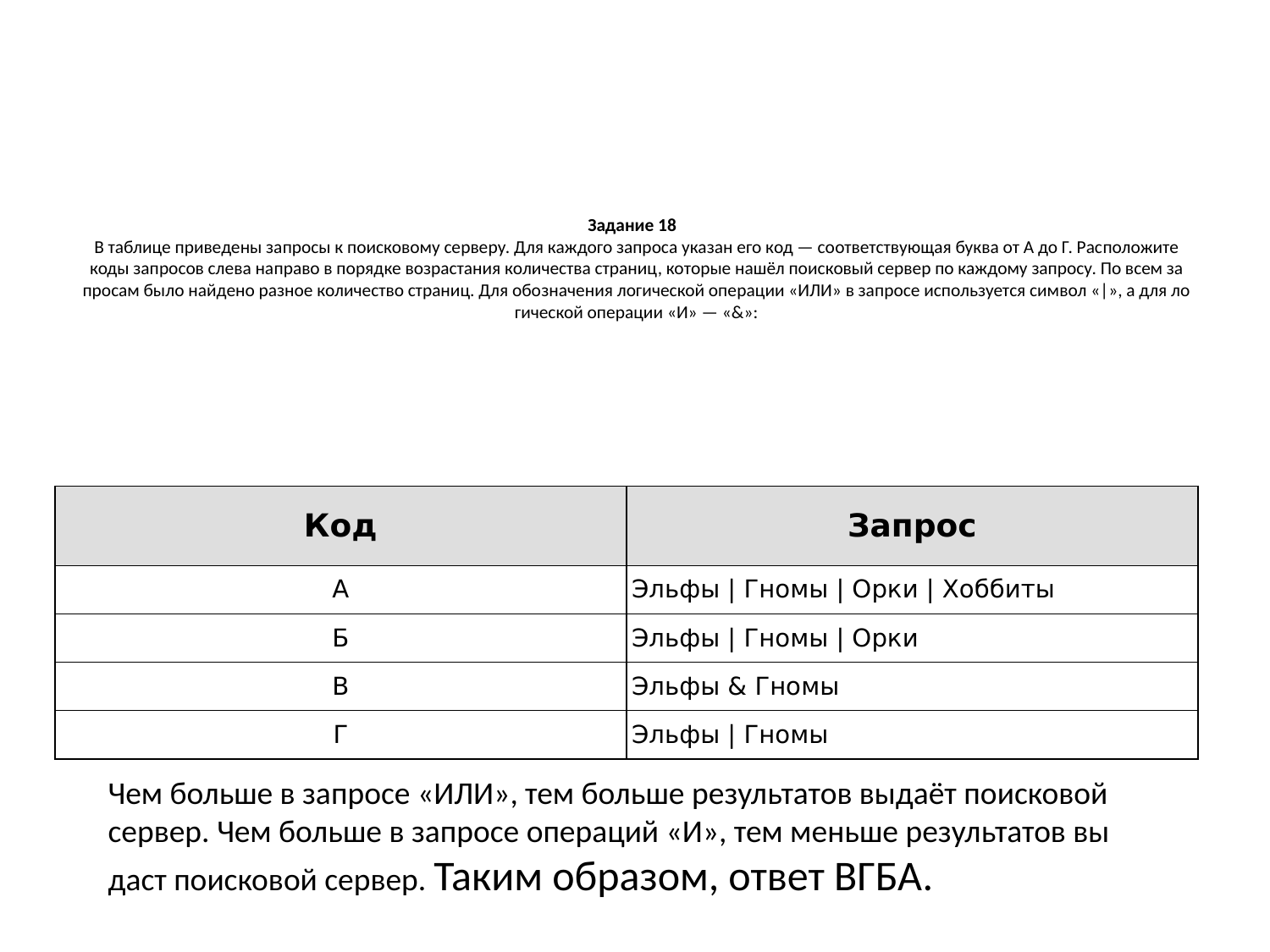

# Задание 18   В таб­ли­це приведены за­про­сы к по­ис­ко­во­му серверу. Для каж­до­го запроса ука­зан его код — со­от­вет­ству­ю­щая буква от А до Г. Рас­по­ло­жи­те коды за­про­сов слева на­пра­во в по­ряд­ке возрастания ко­ли­че­ства страниц, ко­то­рые нашёл по­ис­ко­вый сервер по каж­до­му запросу. По всем за­про­сам было най­де­но разное ко­ли­че­ство страниц. Для обо­зна­че­ния логической опе­ра­ции «ИЛИ» в за­про­се используется сим­вол «|», а для ло­ги­че­ской операции «И» — «&»:
| Код | Запрос |
| --- | --- |
| А | Эльфы | Гномы | Орки | Хоббиты |
| Б | Эльфы | Гномы | Орки |
| В | Эльфы & Гномы |
| Г | Эльфы | Гномы |
Чем боль­ше в за­про­се «ИЛИ», тем боль­ше результатов выдаёт по­ис­ко­вой сервер. Чем боль­ше в за­про­се операций «И», тем мень­ше результатов вы­даст поисковой сервер. Таким образом, ответ ВГБА.